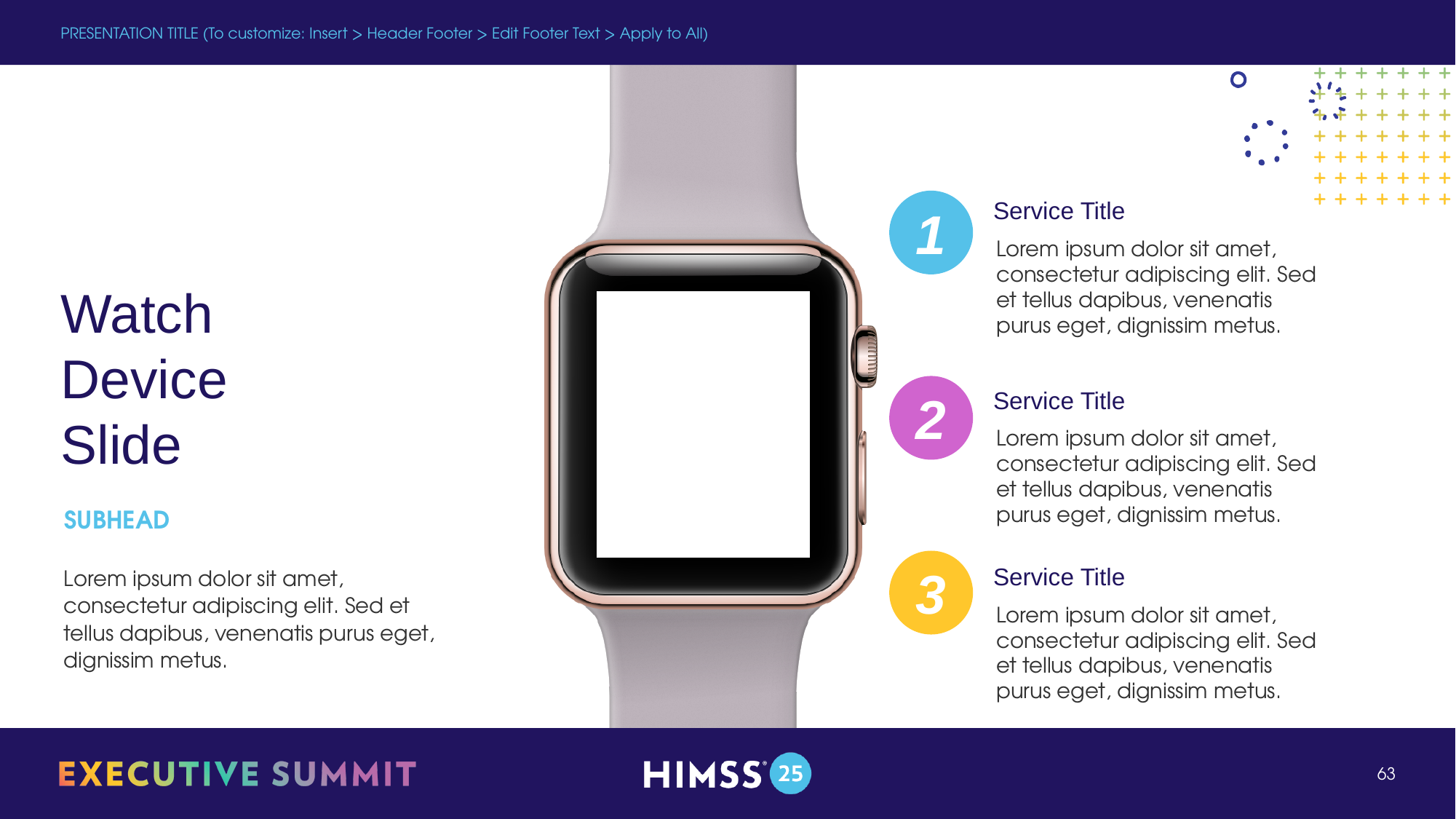

PRESENTATION TITLE (To customize: Insert > Header Footer > Edit Footer Text > Apply to All)
Service Title
1
Lorem ipsum dolor sit amet, consectetur adipiscing elit. Sed et tellus dapibus, venenatis purus eget, dignissim metus.
# Watch Device Slide

2
Service Title
Lorem ipsum dolor sit amet, consectetur adipiscing elit. Sed et tellus dapibus, venenatis purus eget, dignissim metus.
SUBHEAD
3
Service Title
Lorem ipsum dolor sit amet, consectetur adipiscing elit. Sed et tellus dapibus, venenatis purus eget, dignissim metus.
Lorem ipsum dolor sit amet, consectetur adipiscing elit. Sed et tellus dapibus, venenatis purus eget, dignissim metus.
63